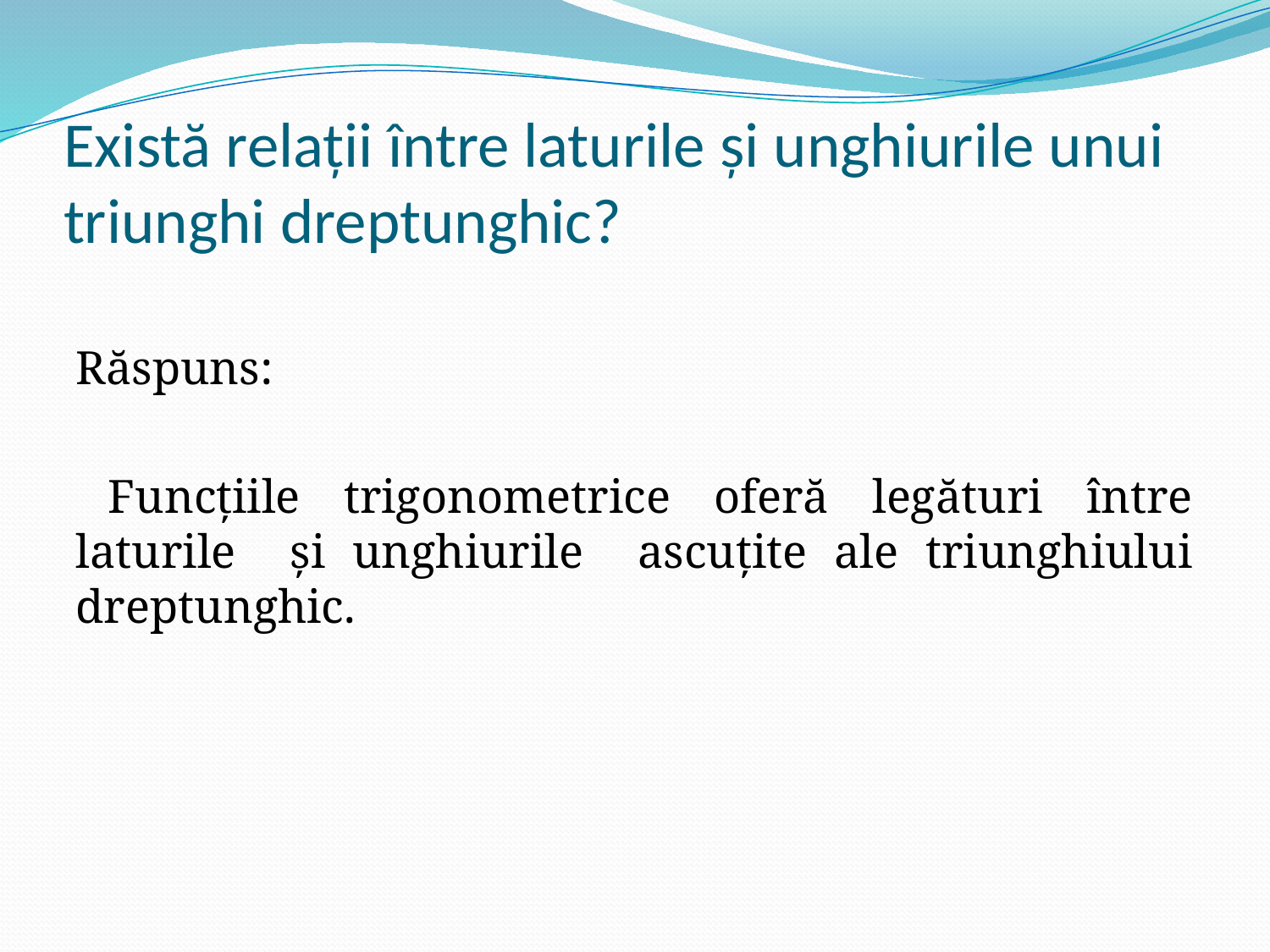

# Există relaţii între laturile şi unghiurile unui triunghi dreptunghic?

Răspuns:

Funcţiile trigonometrice oferă legături între laturile  şi unghiurile  ascuţite ale triunghiului dreptunghic.